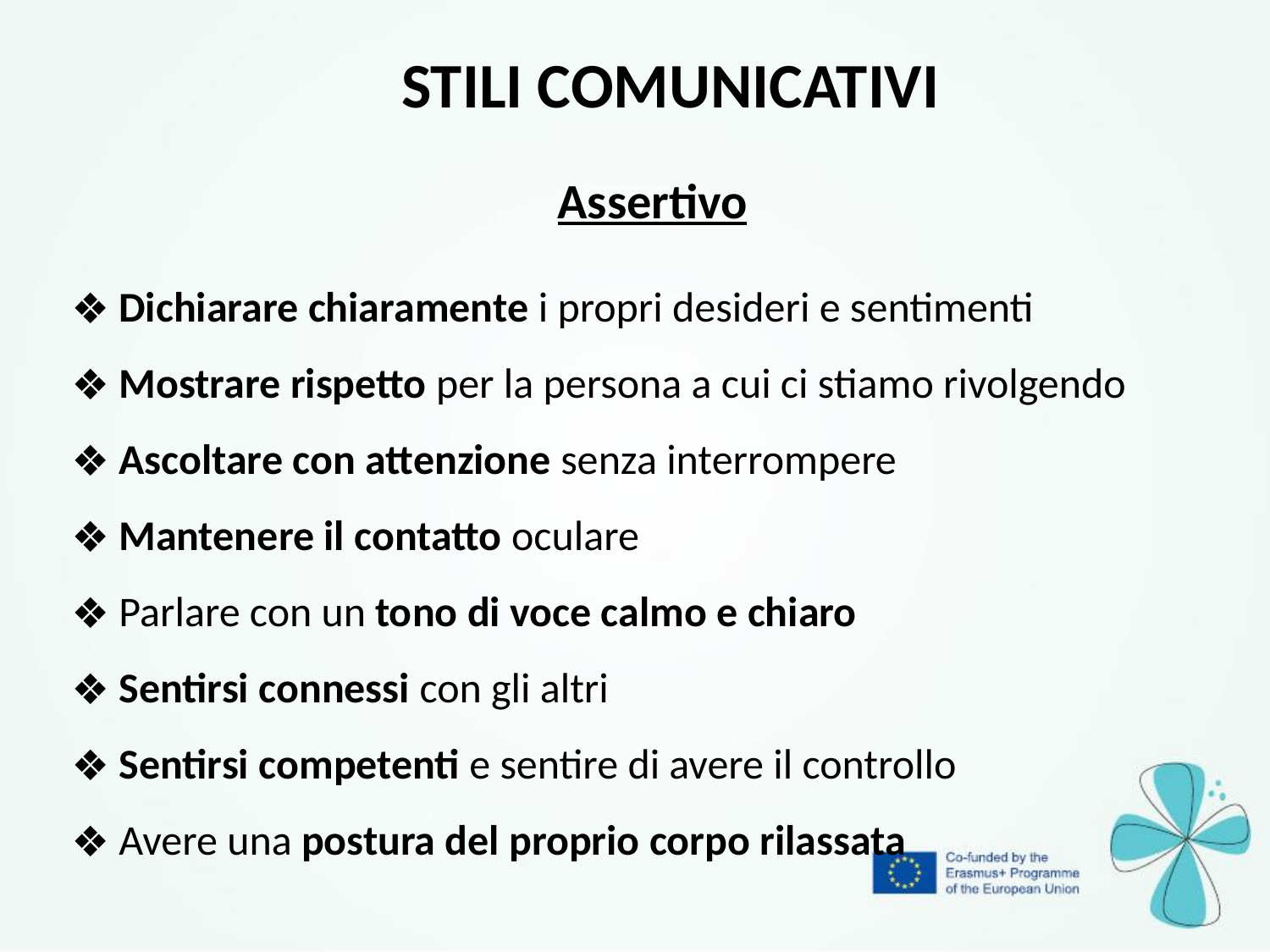

Stili Comunicativi
Assertivo

 Dichiarare chiaramente i propri desideri e sentimenti
 Mostrare rispetto per la persona a cui ci stiamo rivolgendo
 Ascoltare con attenzione senza interrompere
 Mantenere il contatto oculare
 Parlare con un tono di voce calmo e chiaro
 Sentirsi connessi con gli altri
 Sentirsi competenti e sentire di avere il controllo
 Avere una postura del proprio corpo rilassata